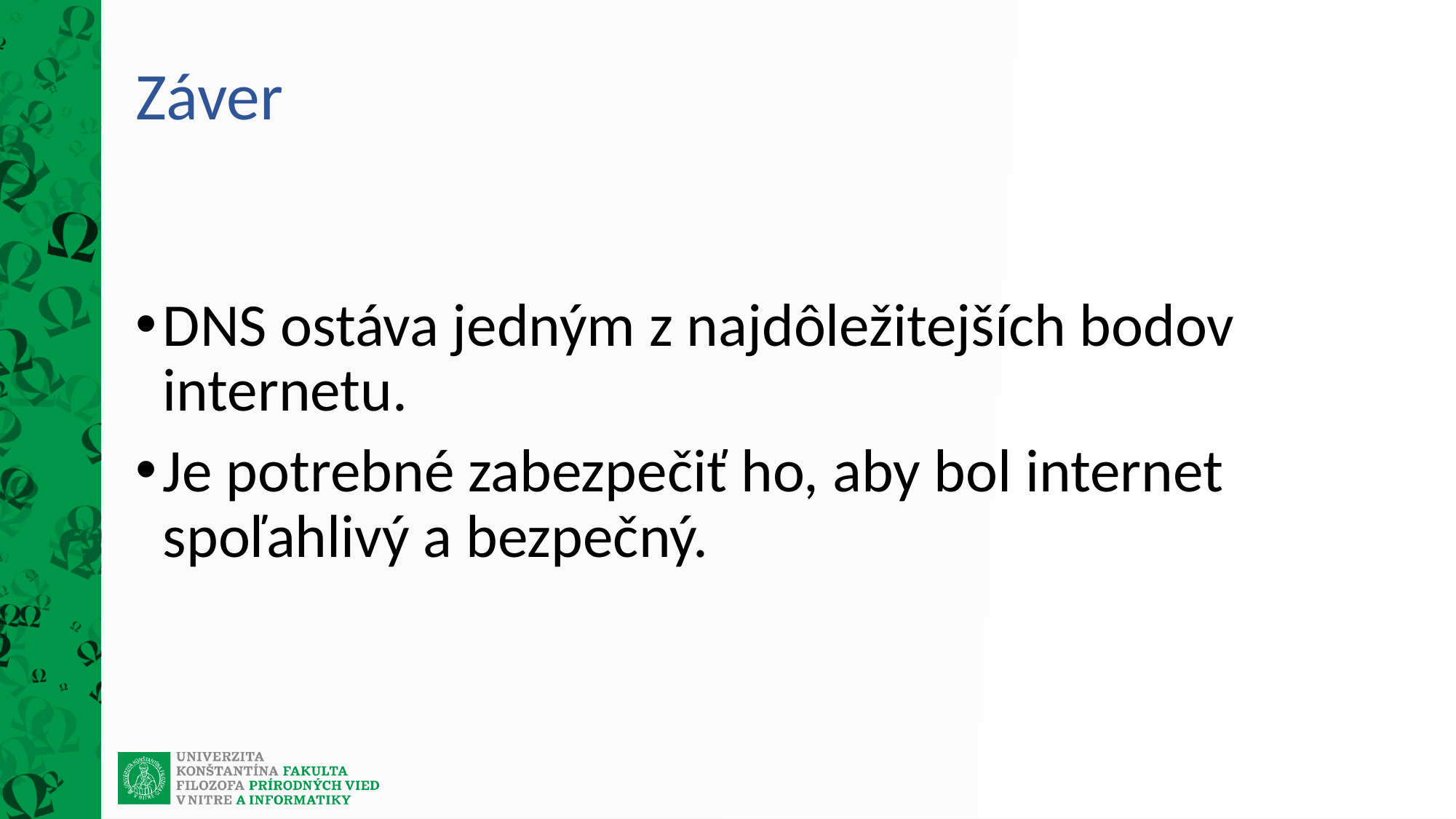

# Záver

DNS ostáva jedným z najdôležitejších bodov internetu.
Je potrebné zabezpečiť ho, aby bol internet spoľahlivý a bezpečný.